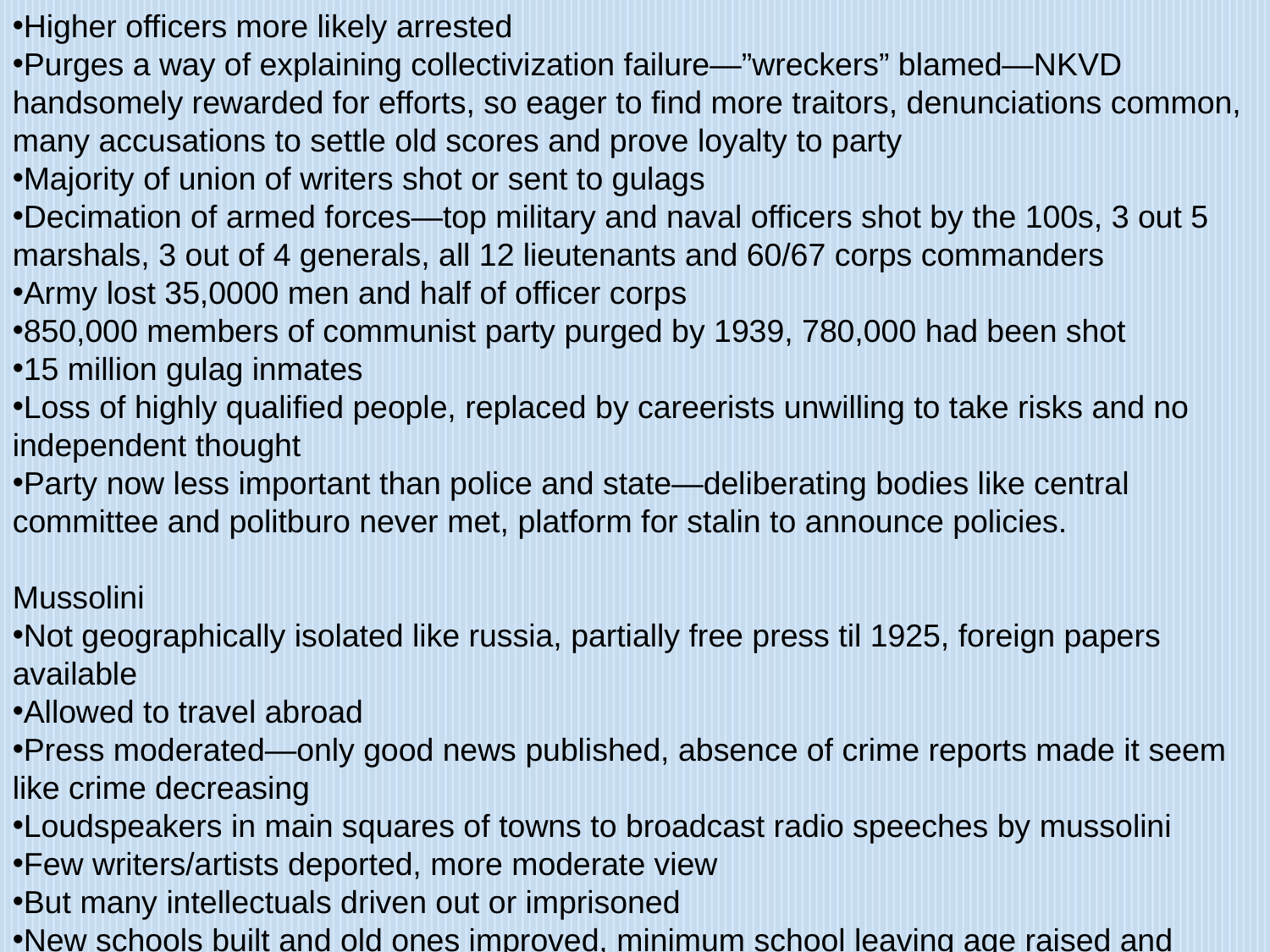

Higher officers more likely arrested
Purges a way of explaining collectivization failure—”wreckers” blamed—NKVD handsomely rewarded for efforts, so eager to find more traitors, denunciations common, many accusations to settle old scores and prove loyalty to party
Majority of union of writers shot or sent to gulags
Decimation of armed forces—top military and naval officers shot by the 100s, 3 out 5 marshals, 3 out of 4 generals, all 12 lieutenants and 60/67 corps commanders
Army lost 35,0000 men and half of officer corps
850,000 members of communist party purged by 1939, 780,000 had been shot
15 million gulag inmates
Loss of highly qualified people, replaced by careerists unwilling to take risks and no independent thought
Party now less important than police and state—deliberating bodies like central committee and politburo never met, platform for stalin to announce policies.

Mussolini
Not geographically isolated like russia, partially free press til 1925, foreign papers available
Allowed to travel abroad
Press moderated—only good news published, absence of crime reports made it seem like crime decreasing
Loudspeakers in main squares of towns to broadcast radio speeches by mussolini
Few writers/artists deported, more moderate view
But many intellectuals driven out or imprisoned
New schools built and old ones improved, minimum school leaving age raised and attendance strictly enforced